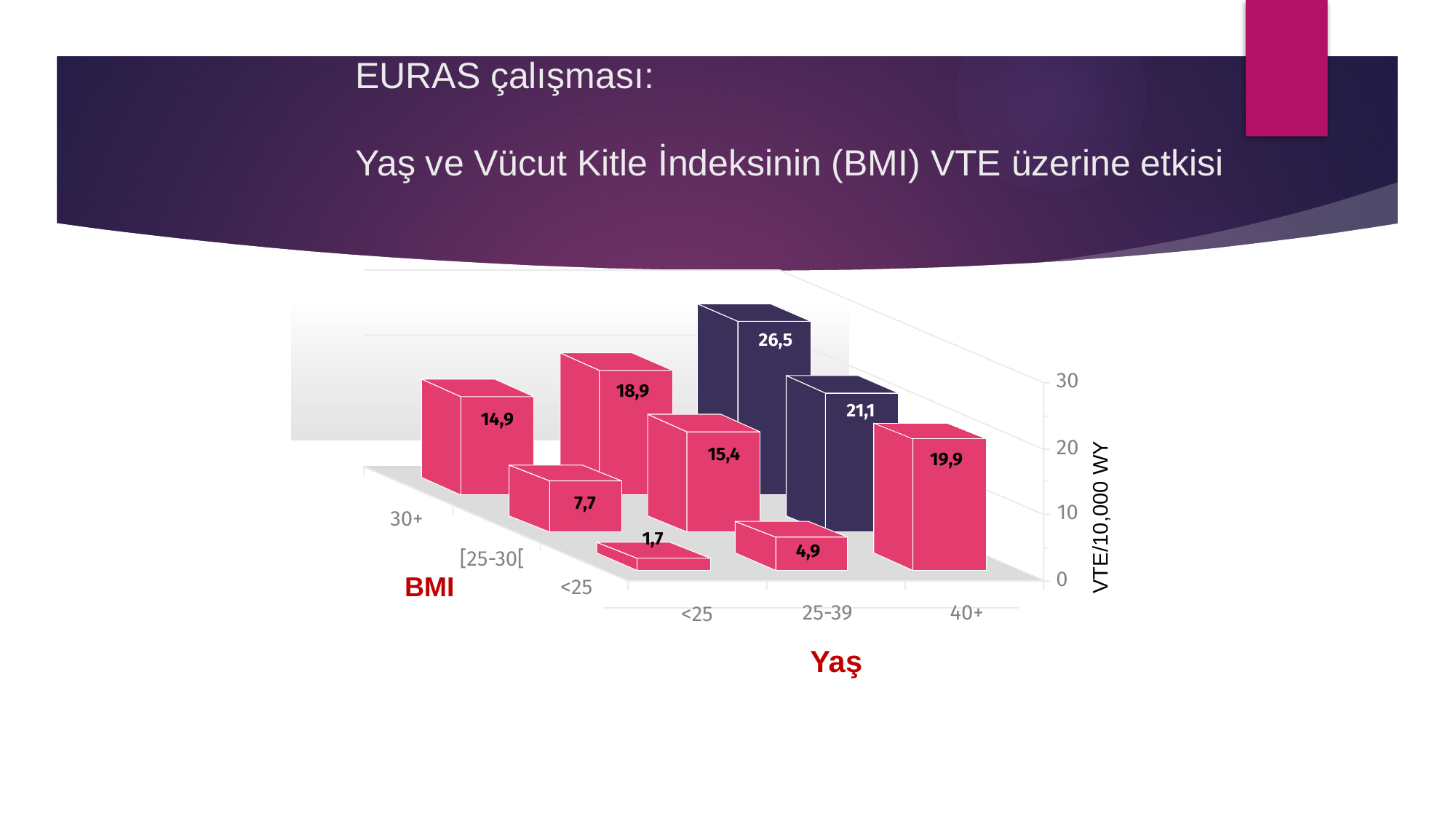

# EURAS çalışması: Yaş ve Vücut Kitle İndeksinin (BMI) VTE üzerine etkisi

26,5

30

18,9

21,1

14,9

20

15,4
19,9

7,7
VTE/10,000 WY
10
30+

1,7

4,9

[25-30[

BMI
0
<25

25-39
40+
<25

Yaş
Dinger, EURAS Study, Presentation EC Prague 2008